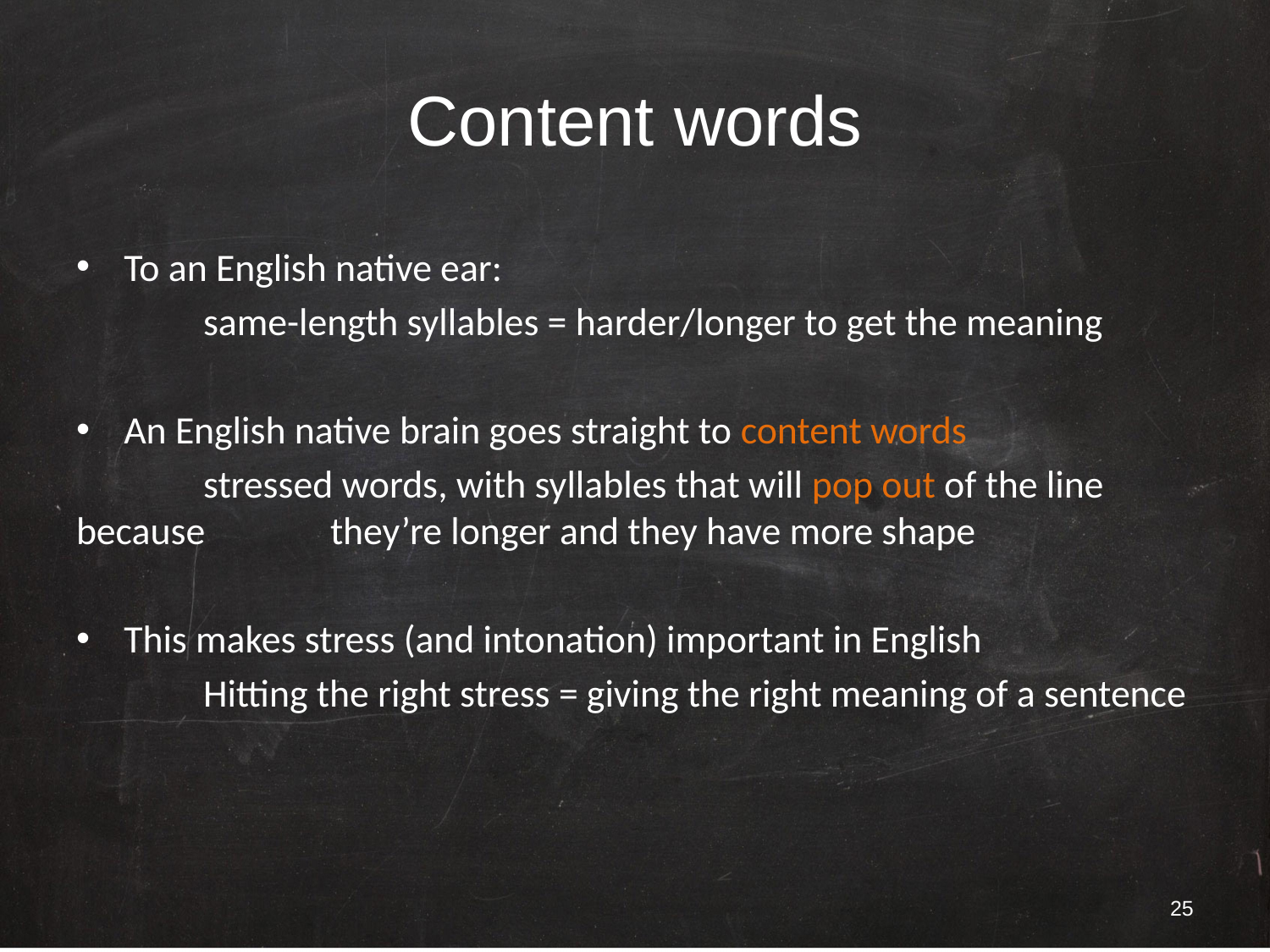

# Content words
To an English native ear:
	same-length syllables = harder/longer to get the meaning

An English native brain goes straight to content words
	stressed words, with syllables that will pop out of the line because 	they’re longer and they have more shape

This makes stress (and intonation) important in English
	Hitting the right stress = giving the right meaning of a sentence

25